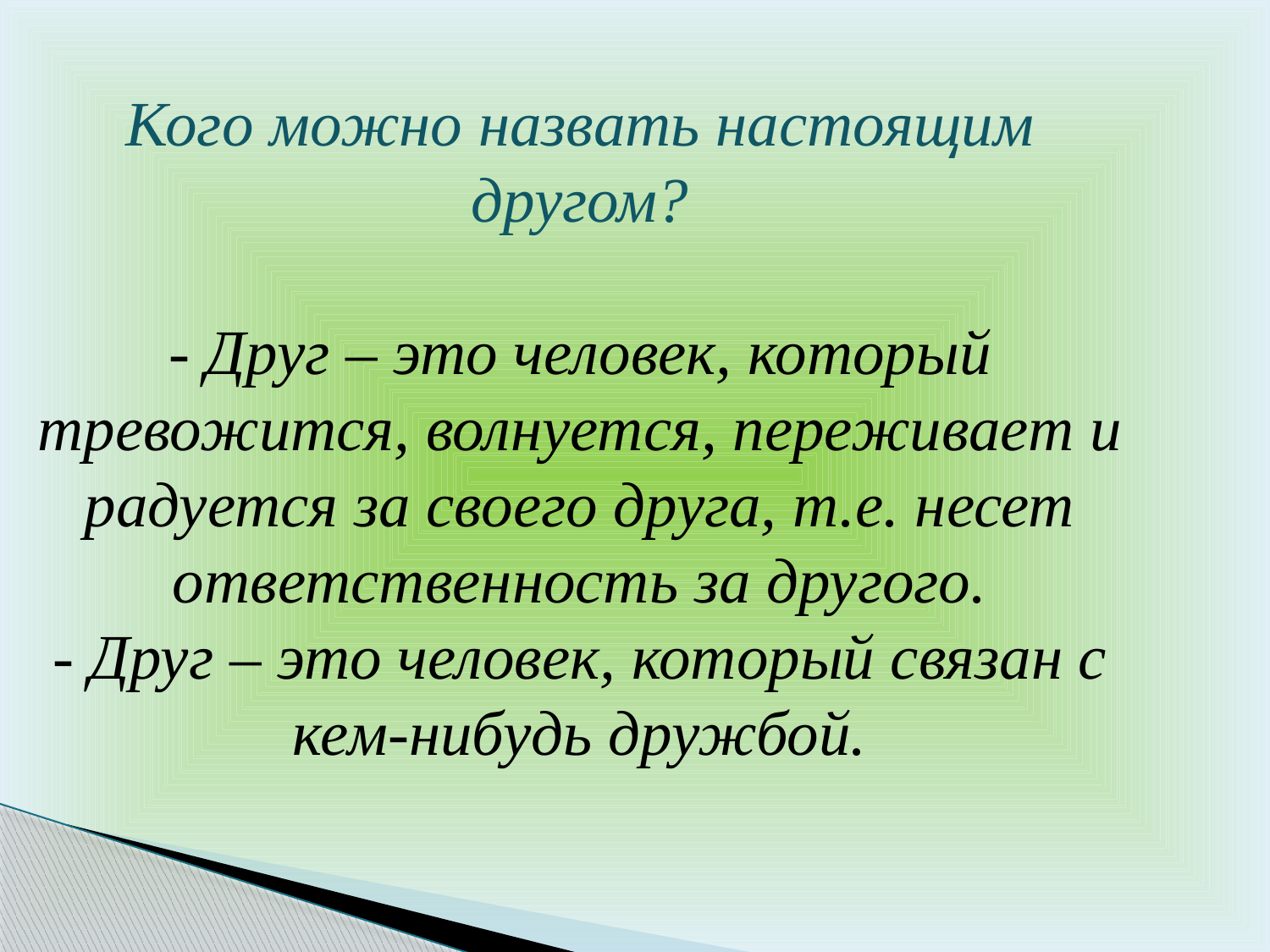

Кого можно назвать настоящим другом?

- Друг – это человек, который тревожится, волнуется, переживает и радуется за своего друга, т.е. несет ответственность за другого.
- Друг – это человек, который связан с кем-нибудь дружбой.